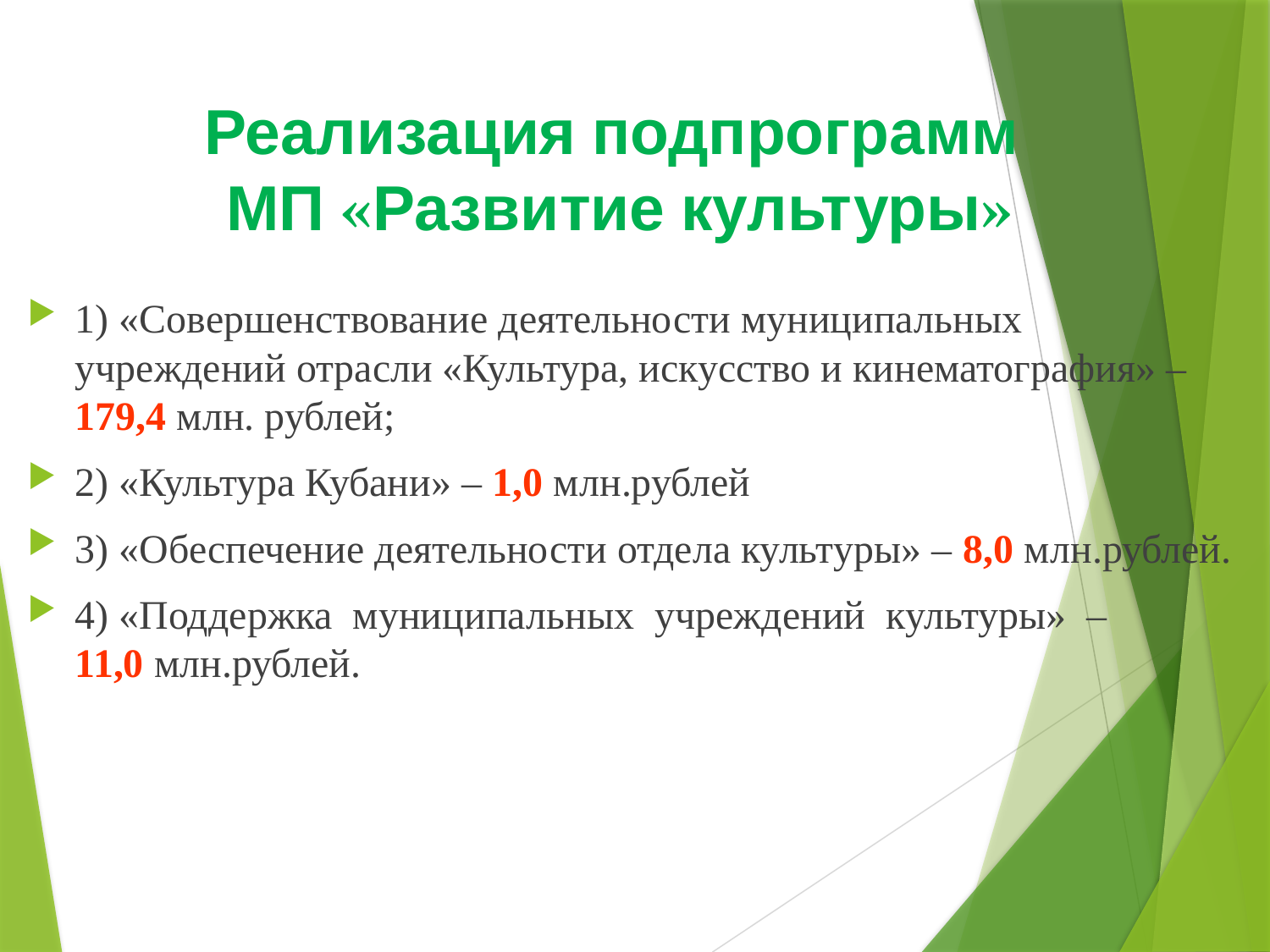

# Реализация подпрограмм МП «Развитие культуры»
1) «Совершенствование деятельности муниципальных учреждений отрасли «Культура, искусство и кинематография» – 179,4 млн. рублей;
2) «Культура Кубани» – 1,0 млн.рублей
3) «Обеспечение деятельности отдела культуры» – 8,0 млн.рублей.
4) «Поддержка  муниципальных  учреждений  культуры»  –          11,0 млн.рублей.